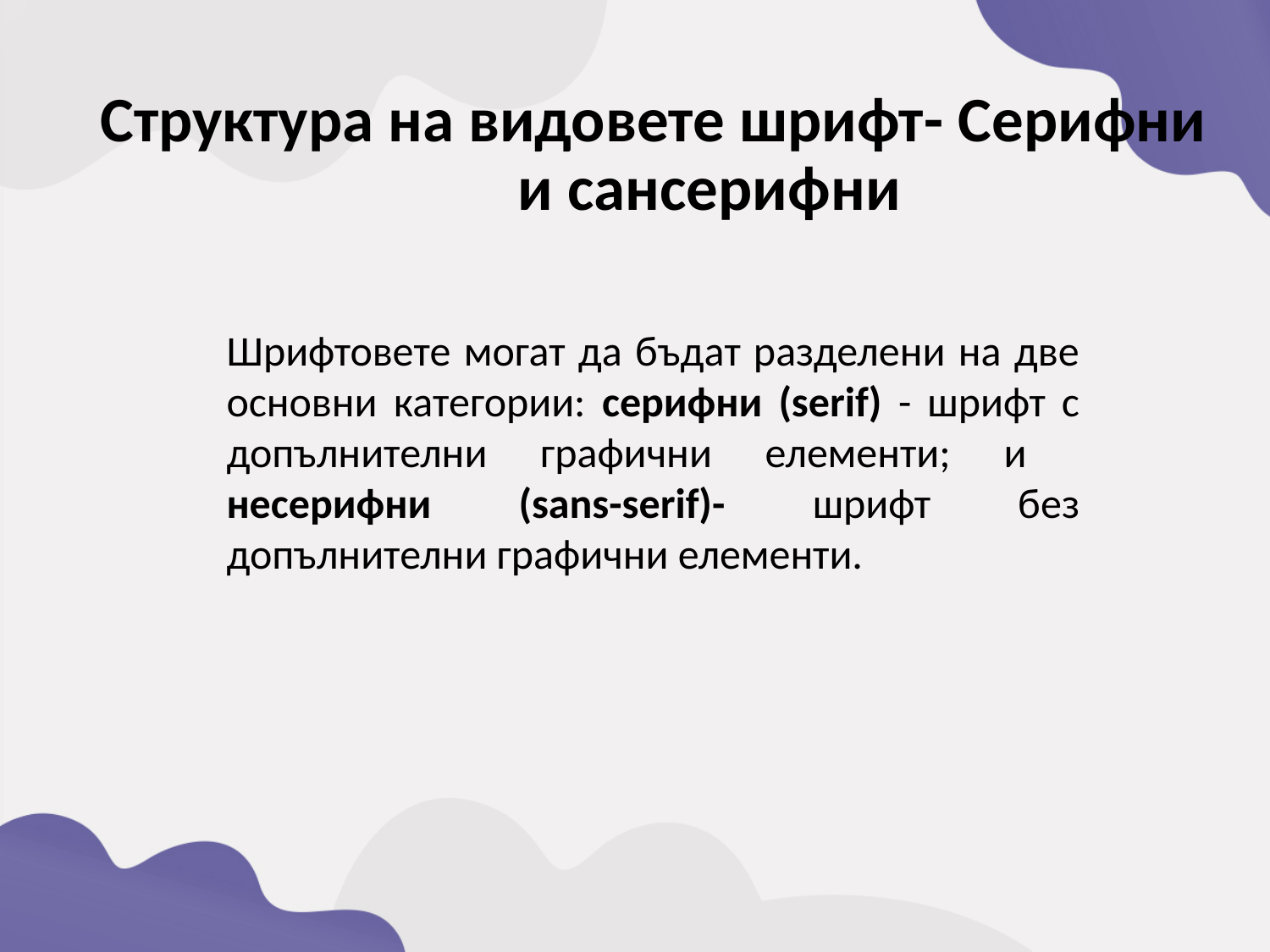

Структура на видовете шрифт- Серифни и сансерифни

Шрифтовете могат да бъдат разделени на две основни категории: серифни (serif) - шрифт с допълнителни графични елементи; и  несерифни (sans-serif)- шрифт без допълнителни графични елементи.